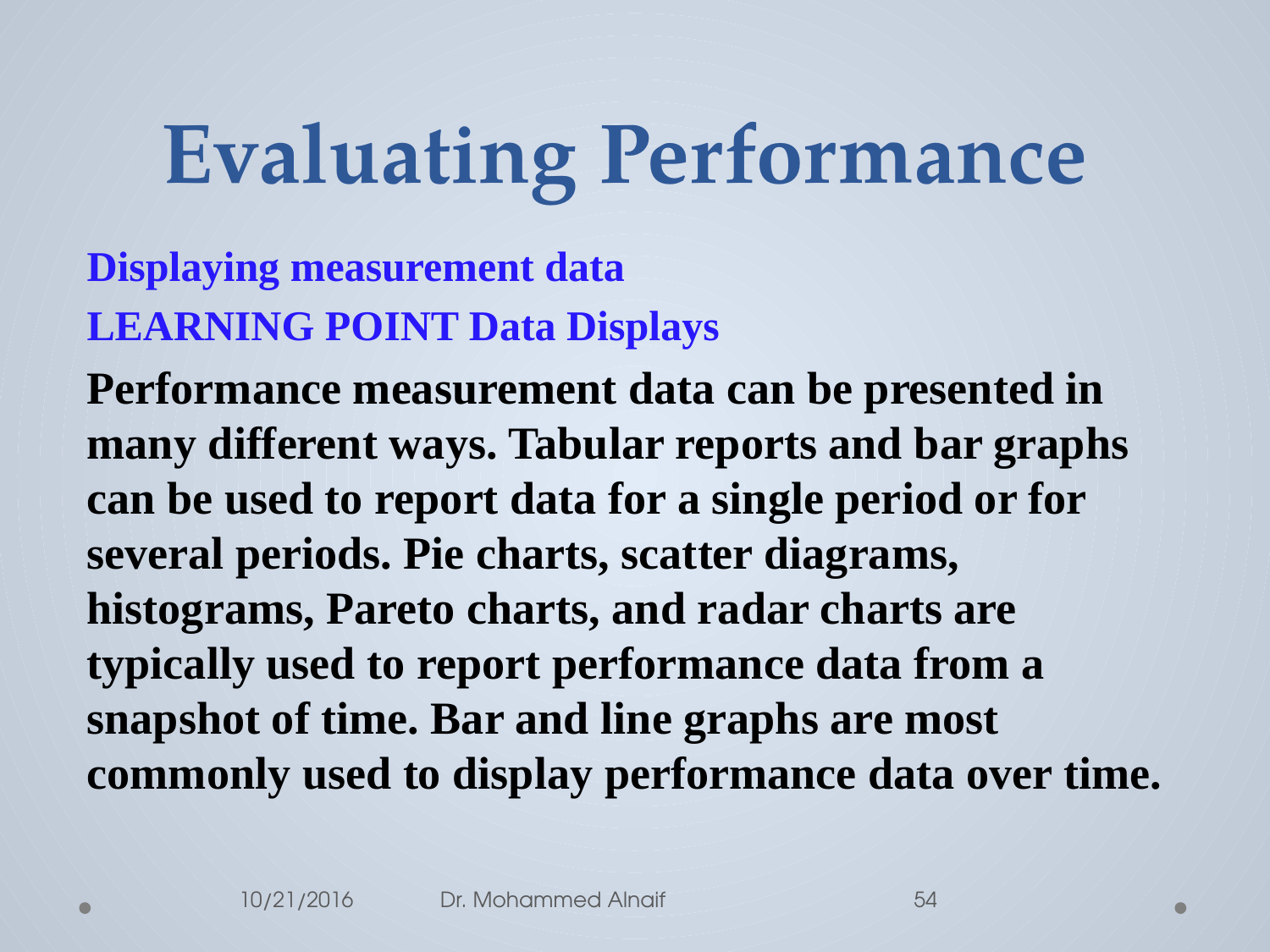

# Evaluating Performance
Displaying measurement data
LEARNING POINT Data Displays
Performance measurement data can be presented in many different ways. Tabular reports and bar graphs can be used to report data for a single period or for several periods. Pie charts, scatter diagrams, histograms, Pareto charts, and radar charts are typically used to report performance data from a snapshot of time. Bar and line graphs are most commonly used to display performance data over time.
10/21/2016
Dr. Mohammed Alnaif
54